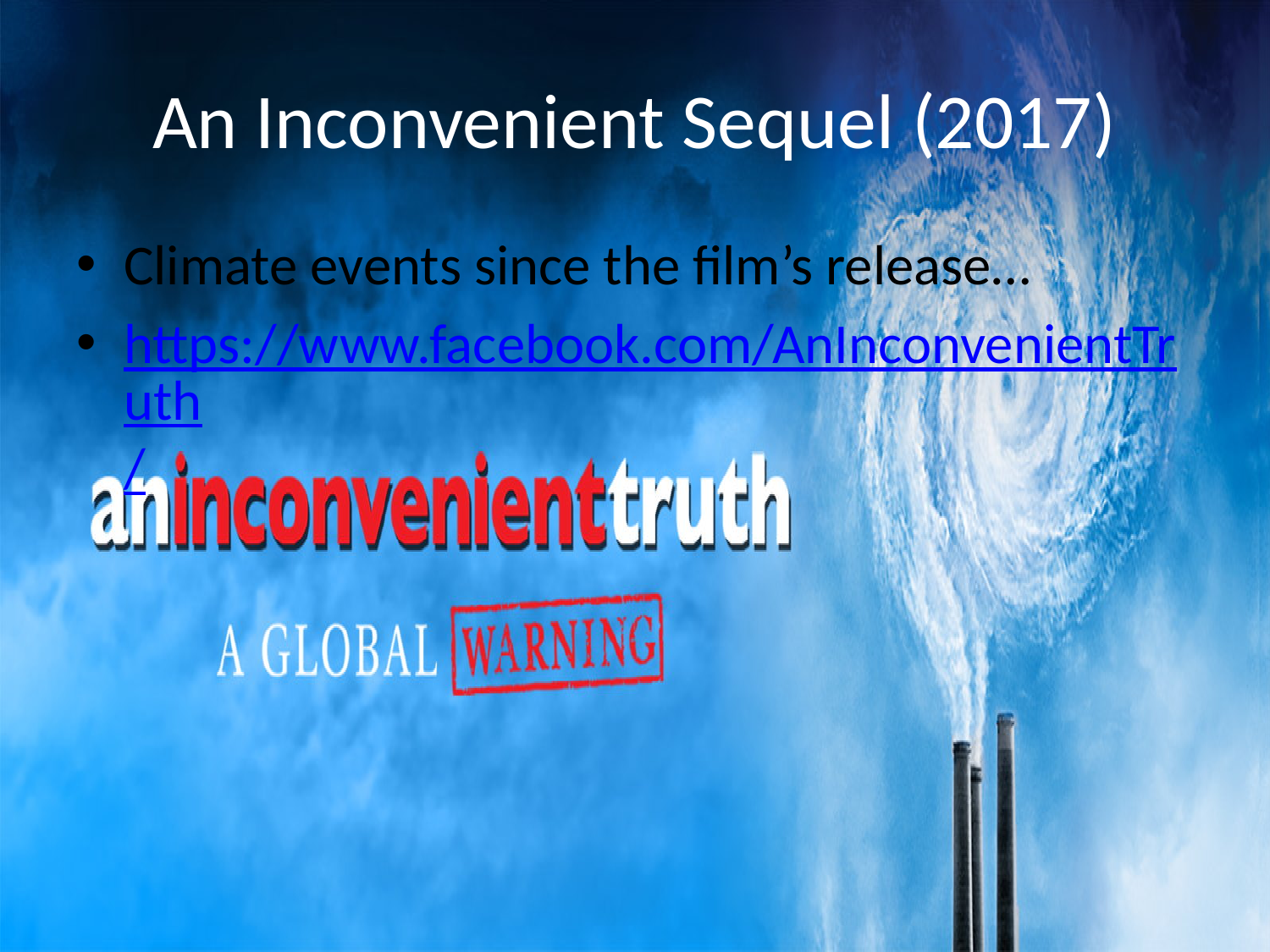

# An Inconvenient Sequel (2017)
Climate events since the film’s release…
https://www.facebook.com/AnInconvenientTruth/